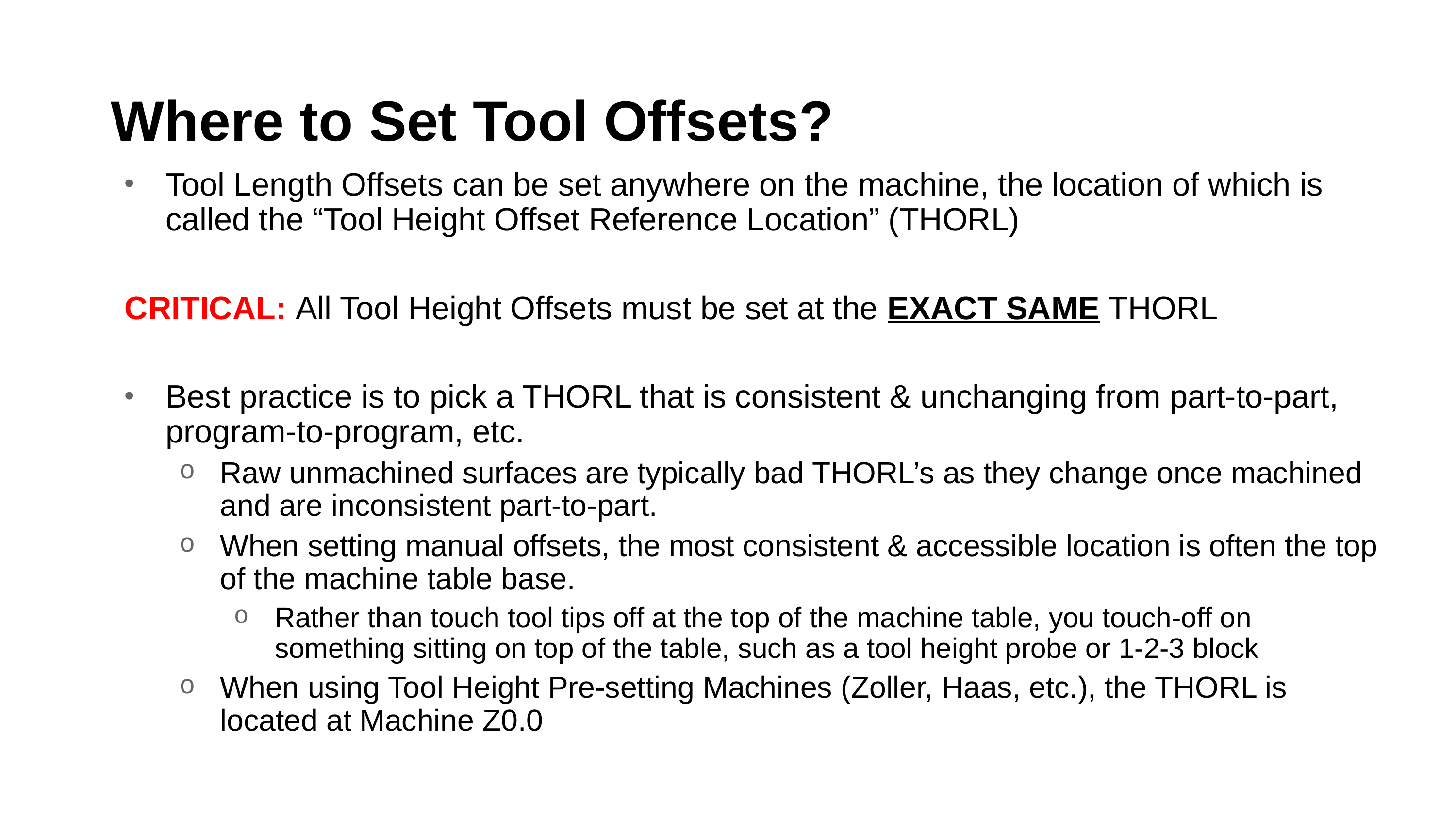

# Where to Set Tool Offsets?
Tool Length Offsets can be set anywhere on the machine, the location of which is called the “Tool Height Offset Reference Location” (THORL)
CRITICAL: All Tool Height Offsets must be set at the EXACT SAME THORL

Best practice is to pick a THORL that is consistent & unchanging from part-to-part, program-to-program, etc.
Raw unmachined surfaces are typically bad THORL’s as they change once machined and are inconsistent part-to-part.
When setting manual offsets, the most consistent & accessible location is often the top of the machine table base.
Rather than touch tool tips off at the top of the machine table, you touch-off on something sitting on top of the table, such as a tool height probe or 1-2-3 block
When using Tool Height Pre-setting Machines (Zoller, Haas, etc.), the THORL is located at Machine Z0.0